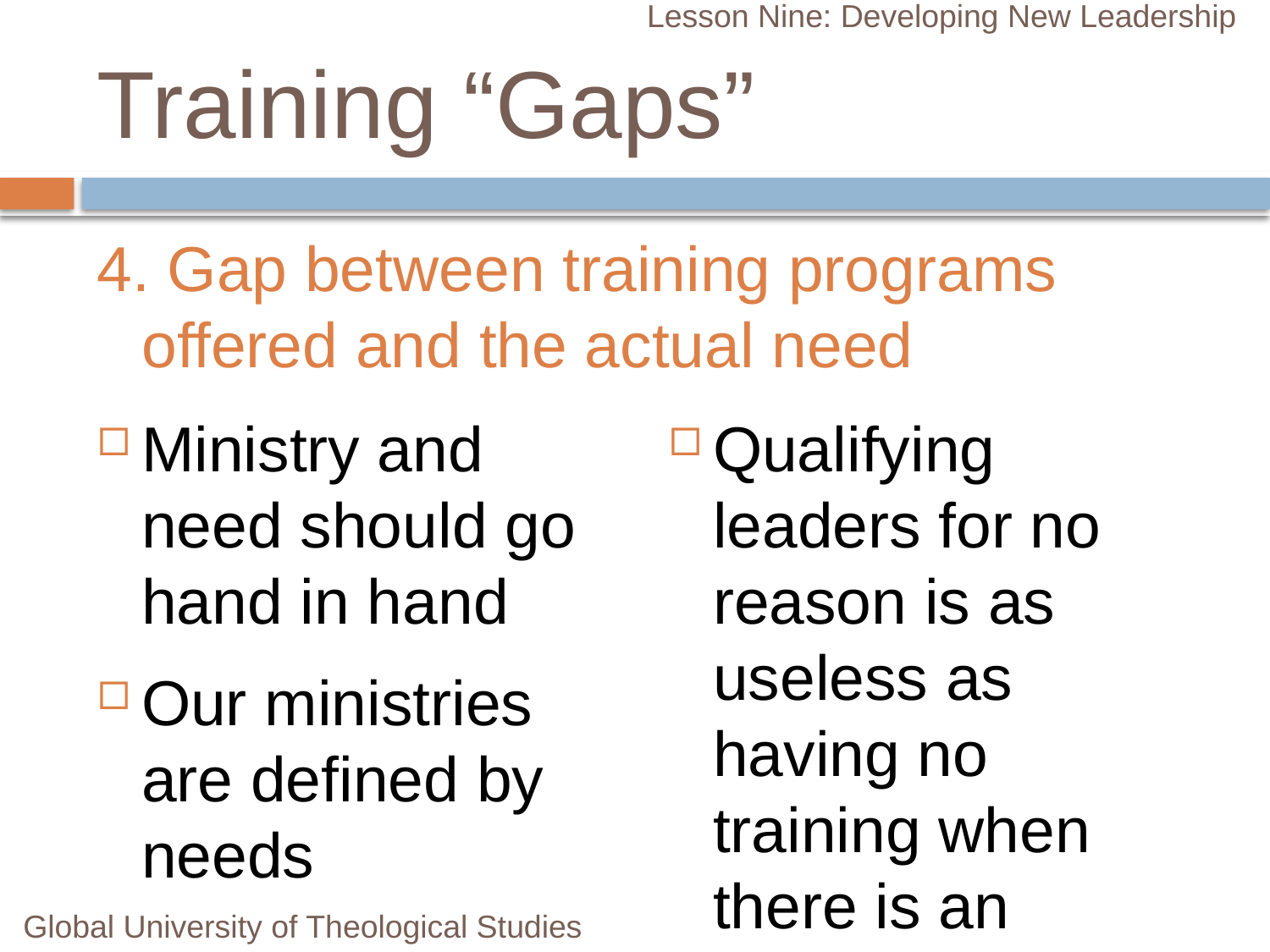

Lesson Nine: Developing New Leadership
# Training “Gaps”
4. Gap between training programs offered and the actual need
Ministry and need should go hand in hand
Qualifying leaders for no reason is as useless as having no training when there is an abundant need
Our ministries are defined by needs
Global University of Theological Studies